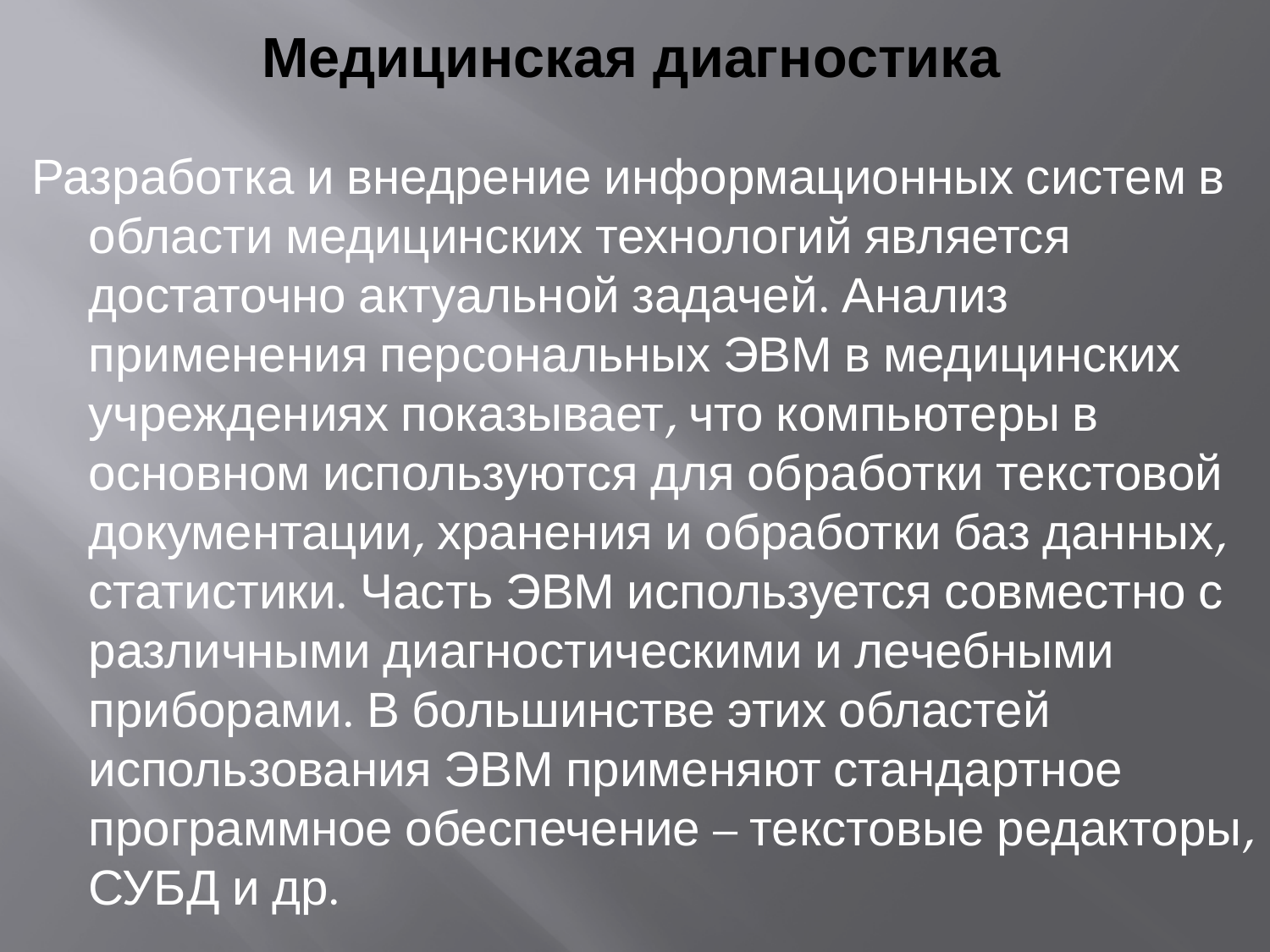

# Медицинская диагностика
Разработка и внедрение информационных систем в области медицинских технологий является достаточно актуальной задачей. Анализ применения персональных ЭВМ в медицинских учреждениях показывает, что компьютеры в основном используются для обработки текстовой документации, хранения и обработки баз данных, статистики. Часть ЭВМ используется совместно с различными диагностическими и лечебными приборами. В большинстве этих областей использования ЭВМ применяют стандартное программное обеспечение – текстовые редакторы, СУБД и др.